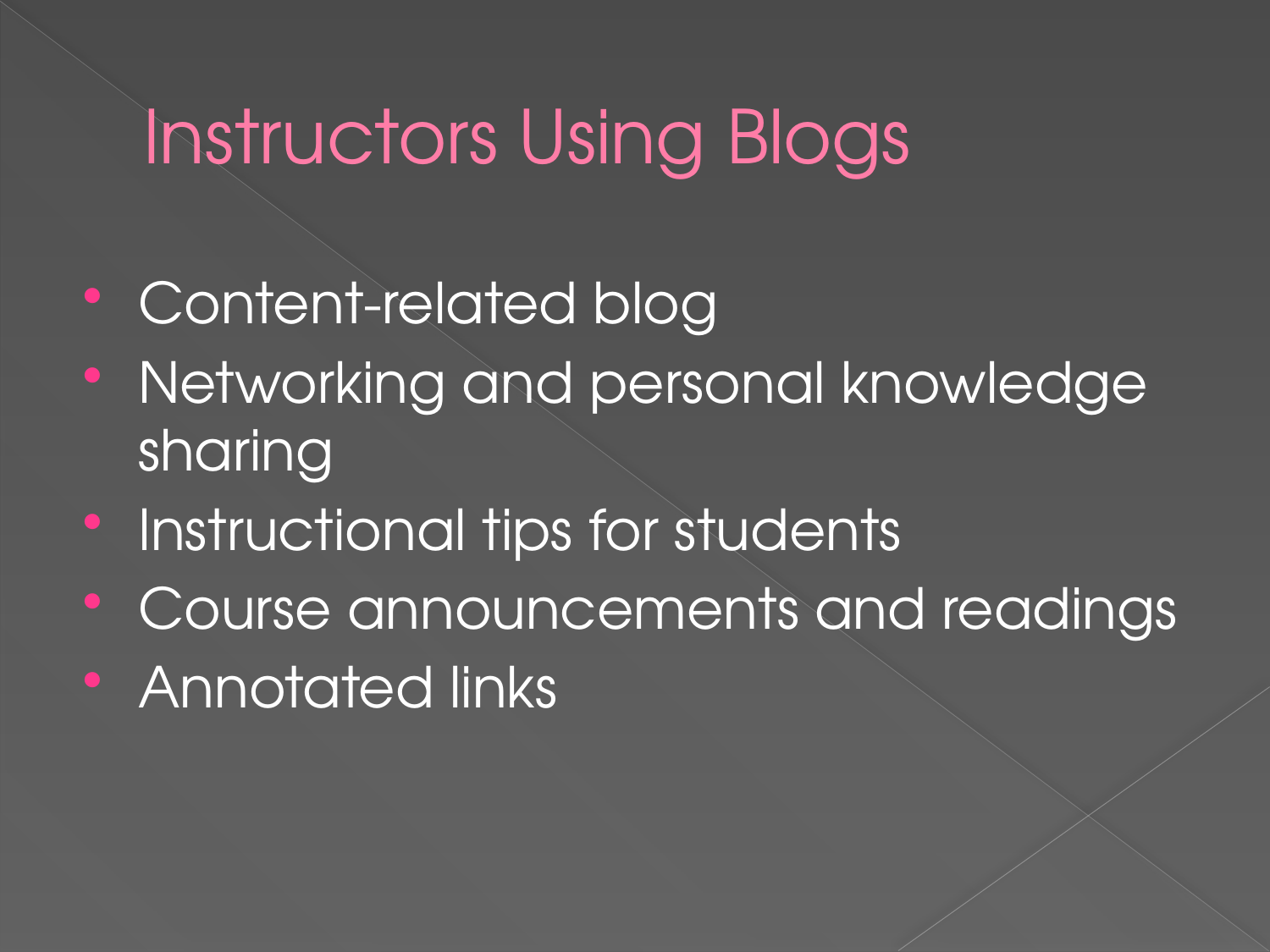

# Instructors Using Blogs
Content-related blog
Networking and personal knowledge sharing
Instructional tips for students
Course announcements and readings
Annotated links